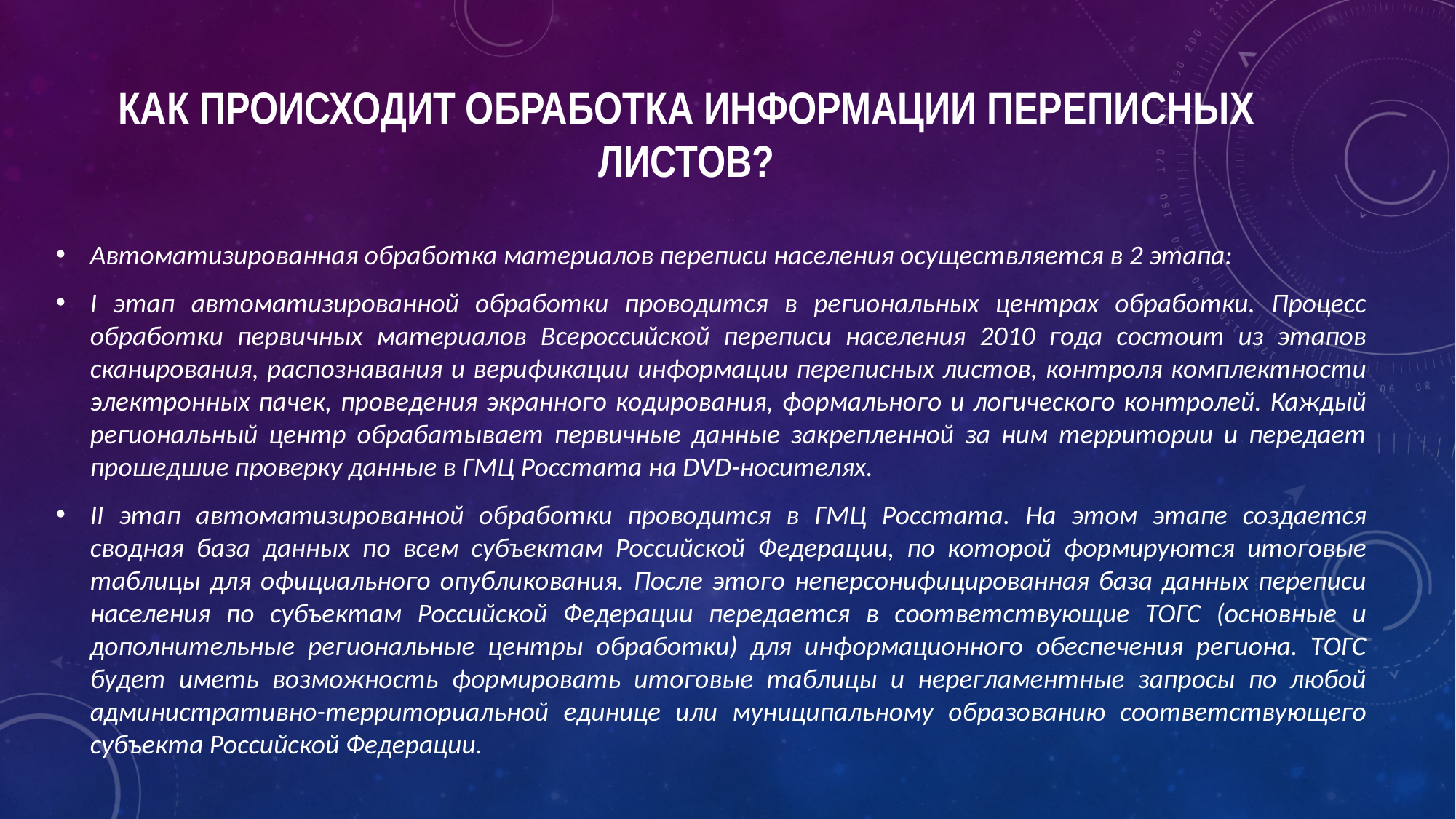

# Как происходит обработка информации переписных листов?
Автоматизированная обработка материалов переписи населения осуществляется в 2 этапа:
I этап автоматизированной обработки проводится в региональных центрах обработки. Процесс обработки первичных материалов Всероссийской переписи населения 2010 года состоит из этапов сканирования, распознавания и верификации информации переписных листов, контроля комплектности электронных пачек, проведения экранного кодирования, формального и логического контролей. Каждый региональный центр обрабатывает первичные данные закрепленной за ним территории и передает прошедшие проверку данные в ГМЦ Росстата на DVD-носителях.
II этап автоматизированной обработки проводится в ГМЦ Росстата. На этом этапе создается сводная база данных по всем субъектам Российской Федерации, по которой формируются итоговые таблицы для официального опубликования. После этого неперсонифицированная база данных переписи населения по субъектам Российской Федерации передается в соответствующие ТОГС (основные и дополнительные региональные центры обработки) для информационного обеспечения региона. ТОГС будет иметь возможность формировать итоговые таблицы и нерегламентные запросы по любой административно-территориальной единице или муниципальному образованию соответствующего субъекта Российской Федерации.